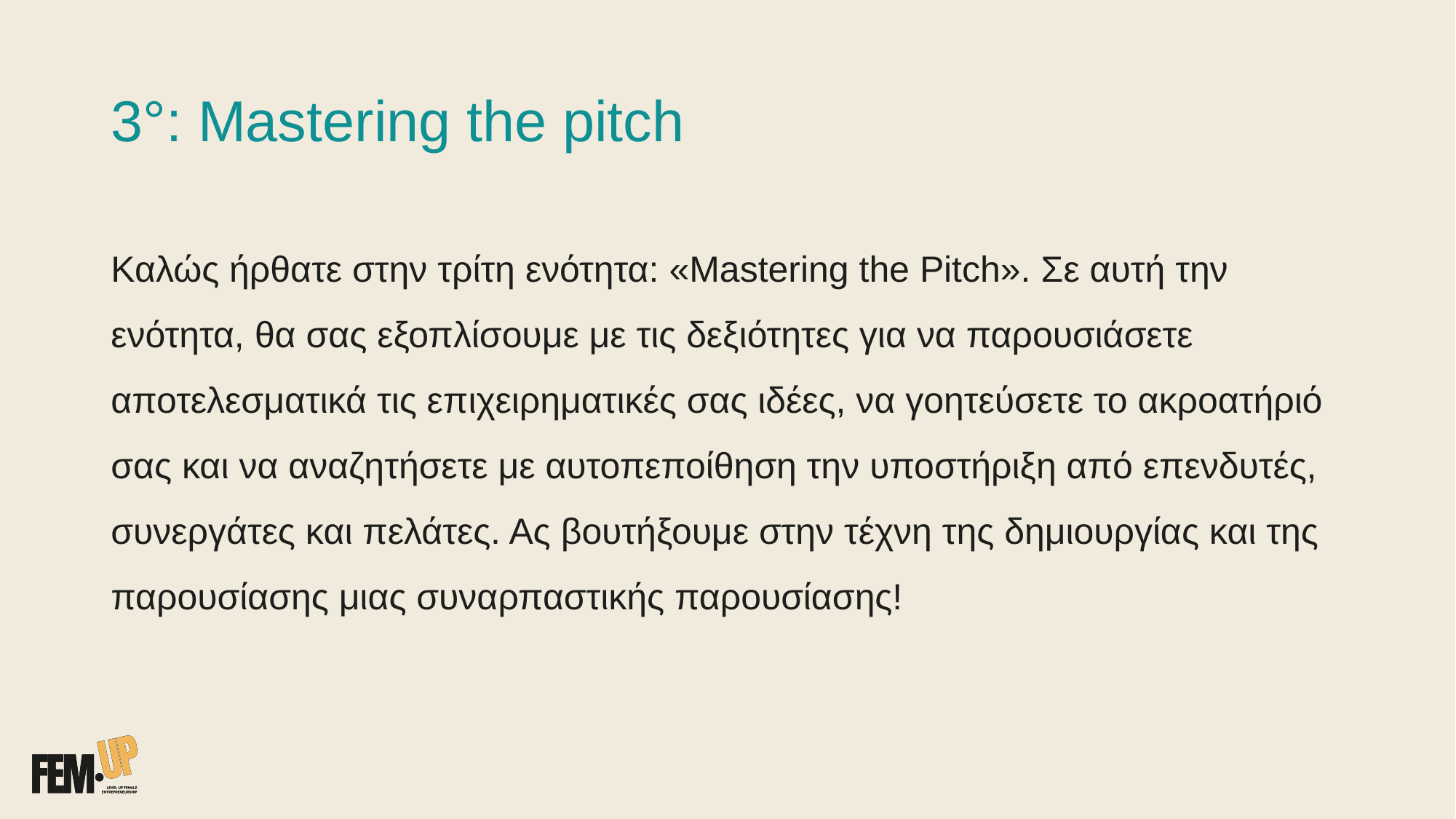

# 3°: Mastering the pitch
Καλώς ήρθατε στην τρίτη ενότητα: «Mastering the Pitch». Σε αυτή την ενότητα, θα σας εξοπλίσουμε με τις δεξιότητες για να παρουσιάσετε αποτελεσματικά τις επιχειρηματικές σας ιδέες, να γοητεύσετε το ακροατήριό σας και να αναζητήσετε με αυτοπεποίθηση την υποστήριξη από επενδυτές, συνεργάτες και πελάτες. Ας βουτήξουμε στην τέχνη της δημιουργίας και της παρουσίασης μιας συναρπαστικής παρουσίασης!